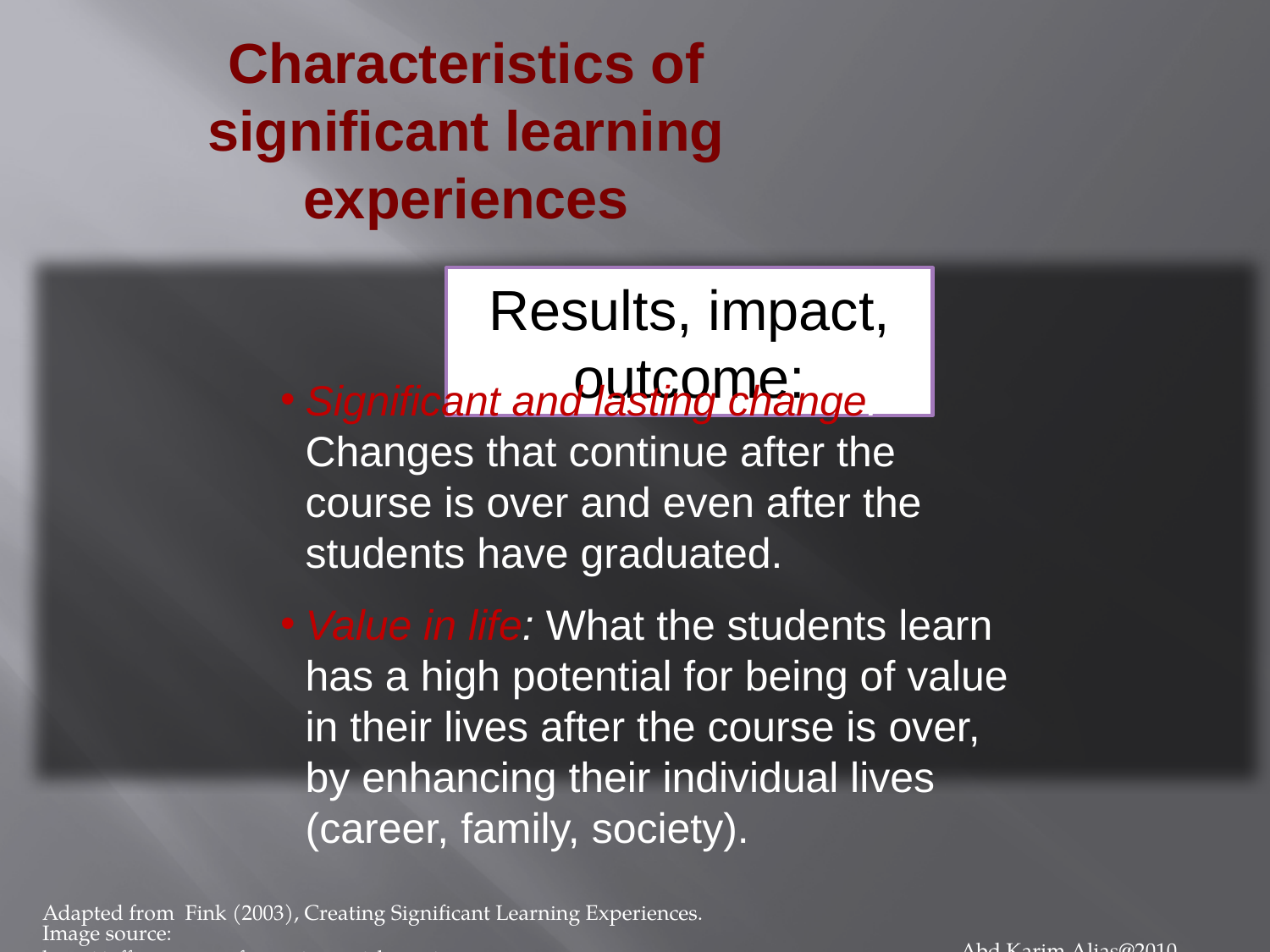

# Characteristics of significant learning experiences

Results, impact, outcome:
Significant and lasting change: Changes that continue after the course is over and even after the students have graduated.
Value in life: What the students learn has a high potential for being of value in their lives after the course is over, by enhancing their individual lives (career, family, society).
Adapted from  Fink (2003), Creating Significant Learning Experiences.
Abd Karim Alias@2010
Image source: http://office.microsoft.com/en-us/clipart/